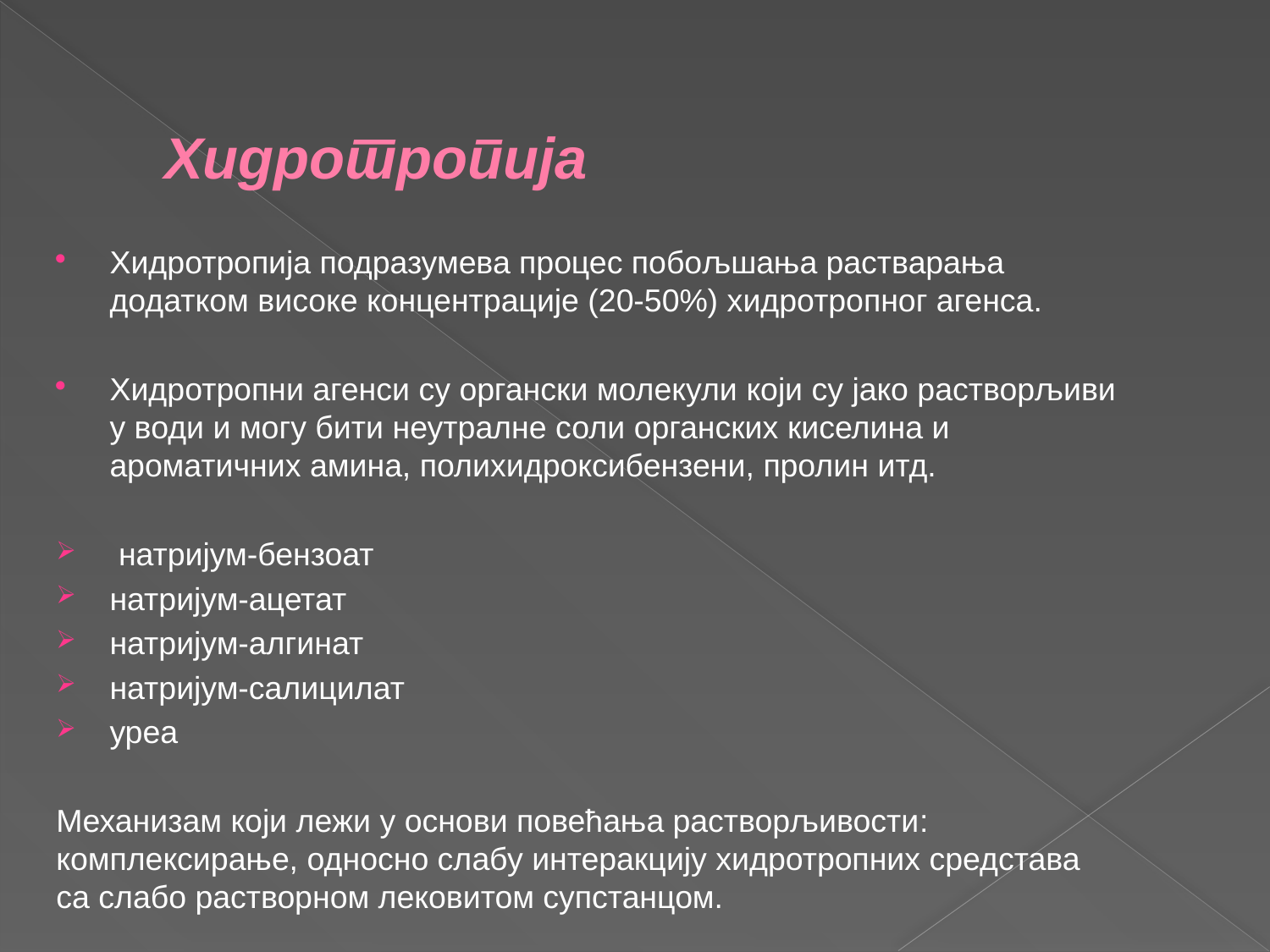

Хидротропија
Хидротропија подразумева процес побољшања растварања додатком високе концентрације (20-50%) хидротропног агенса.

Хидротропни агенси су органски молекули који су јако растворљиви у води и могу бити неутралне соли органских киселина и ароматичних амина, полихидроксибензени, пролин итд.

 натријум-бензоат
натријум-ацетат
натријум-алгинат
натријум-салицилат
уреa

Mеханизам који лежи у основи повећања растворљивости: комплексирање, односно слабу интеракцију хидротропних средстава са слабо растворном лековитом супстанцом.